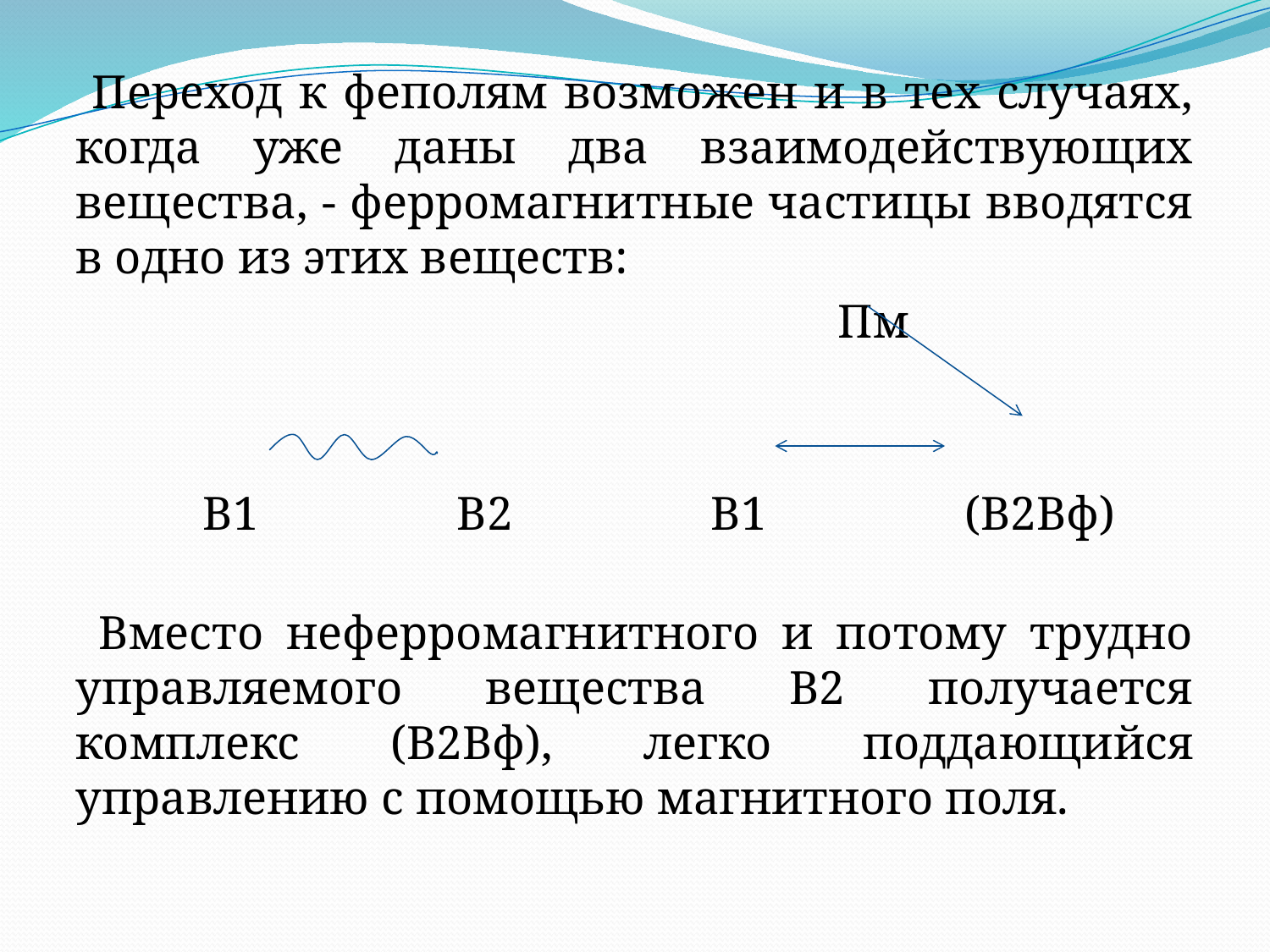

Переход к феполям возможен и в тех случаях, когда уже даны два взаимодействующих вещества, - ферромагнитные частицы вводятся в одно из этих веществ:
						Пм

	В1		В2		В1		(В2Вф)
 Вместо неферромагнитного и потому трудно управляемого вещества В2 получается комплекс (В2Вф), легко поддающийся управлению с помощью магнитного поля.